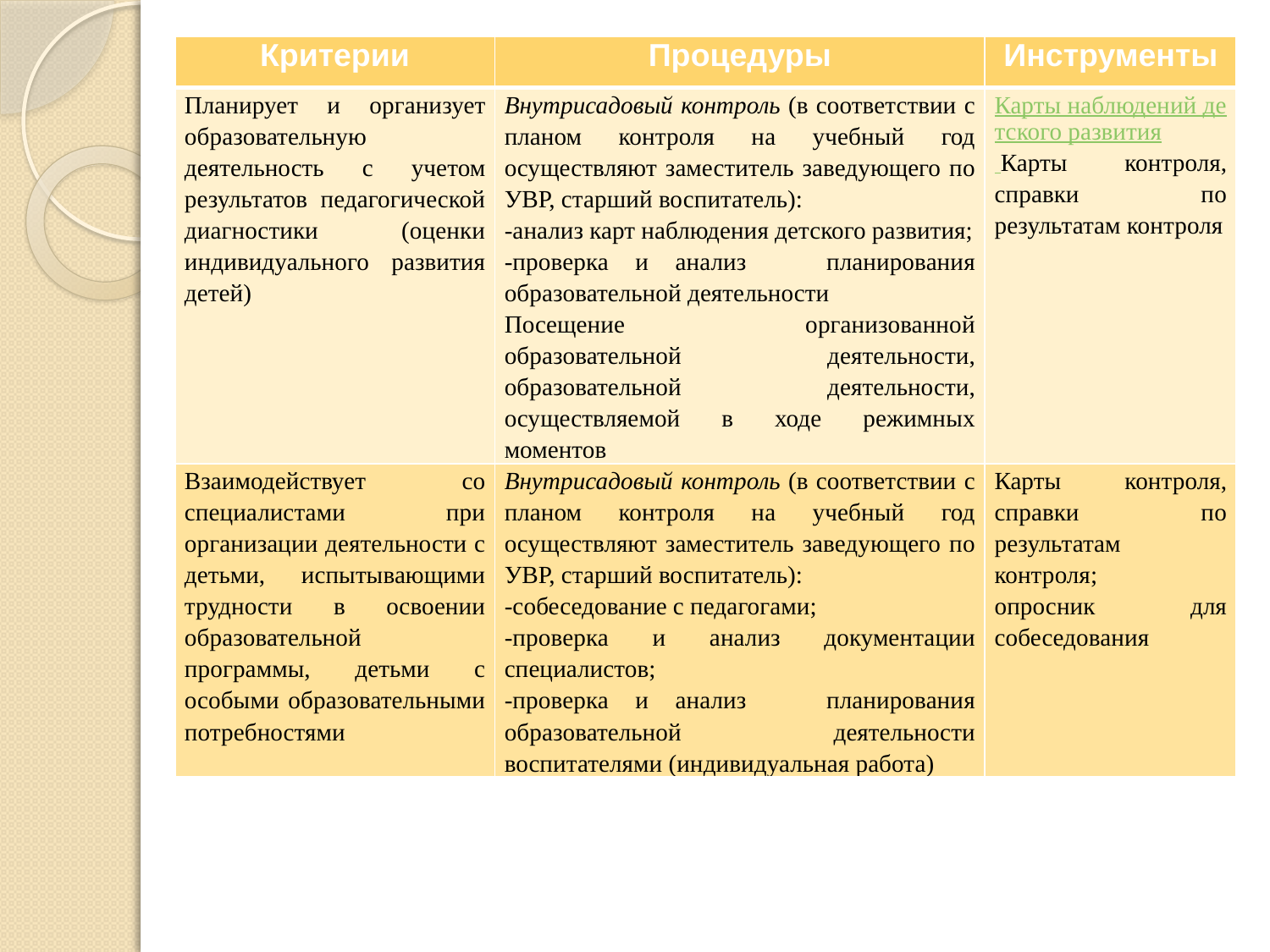

| Критерии | Процедуры | Инструменты |
| --- | --- | --- |
| Планирует и организует образовательную деятельность с учетом результатов педагогической диагностики (оценки индивидуального развития детей) | Внутрисадовый контроль (в соответствии с планом контроля на учебный год осуществляют заместитель заведующего по УВР, старший воспитатель): -анализ карт наблюдения детского развития; -проверка и анализ планирования образовательной деятельности Посещение организованной образовательной деятельности, образовательной деятельности, осуществляемой в ходе режимных моментов | Карты наблюдений детского развития Карты контроля, справки по результатам контроля |
| Взаимодействует со специалистами при организации деятельности с детьми, испытывающими трудности в освоении образовательной программы, детьми с особыми образовательными потребностями | Внутрисадовый контроль (в соответствии с планом контроля на учебный год осуществляют заместитель заведующего по УВР, старший воспитатель): -собеседование с педагогами; -проверка и анализ документации специалистов; -проверка и анализ планирования образовательной деятельности воспитателями (индивидуальная работа) | Карты контроля, справки по результатам контроля; опросник для собеседования |
#